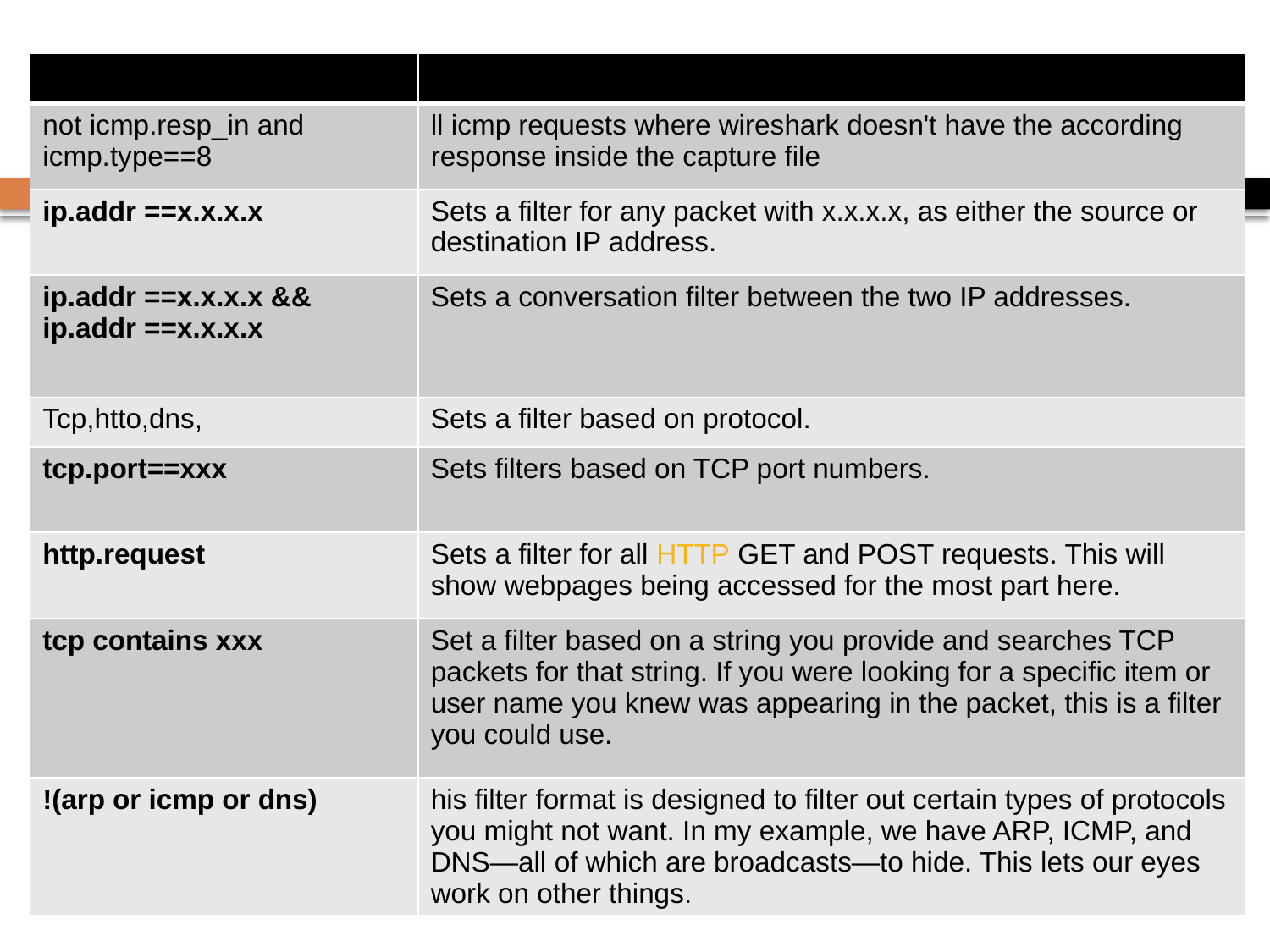

#
|  |  |
| --- | --- |
| not icmp.resp\_in and icmp.type==8 | ll icmp requests where wireshark doesn't have the according response inside the capture file |
| ip.addr ==x.x.x.x | Sets a filter for any packet with x.x.x.x, as either the source or destination IP address. |
| ip.addr ==x.x.x.x && ip.addr ==x.x.x.x | Sets a conversation filter between the two IP addresses. |
| Tcp,htto,dns, | Sets a filter based on protocol. |
| tcp.port==xxx | Sets filters based on TCP port numbers. |
| http.request | Sets a filter for all HTTP GET and POST requests. This will show webpages being accessed for the most part here. |
| tcp contains xxx | Set a filter based on a string you provide and searches TCP packets for that string. If you were looking for a specific item or user name you knew was appearing in the packet, this is a filter you could use. |
| !(arp or icmp or dns) | his filter format is designed to filter out certain types of protocols you might not want. In my example, we have ARP, ICMP, and DNS—all of which are broadcasts—to hide. This lets our eyes work on other things. |
http://wiki.wireshark.org/CaptureFilters
http://www.wireshark.org/docs/wsug_html_chunked/ChWorkBuildDisplayFilterSection.html